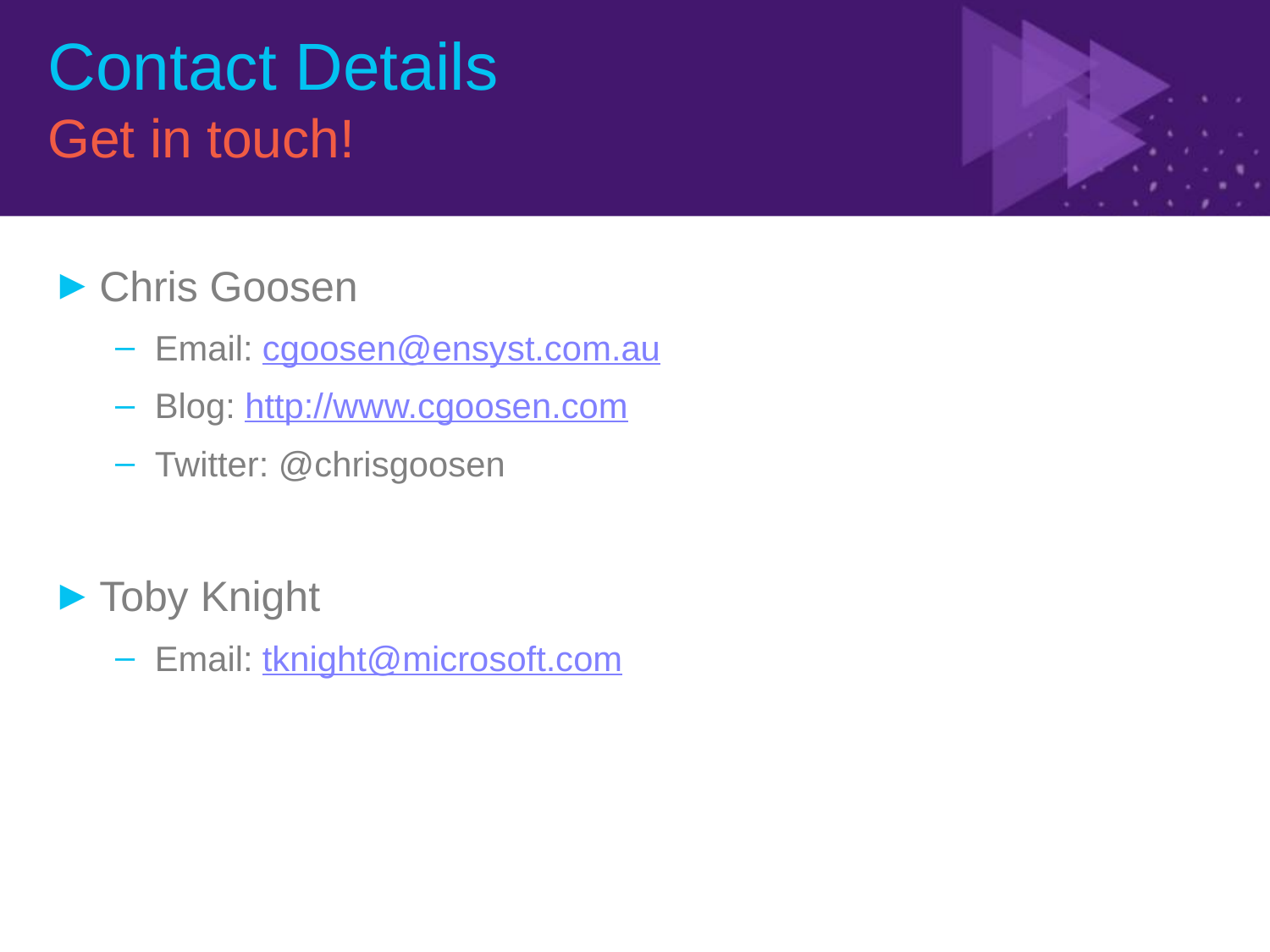

# Contact Details Get in touch!
Chris Goosen
Email: cgoosen@ensyst.com.au
Blog: http://www.cgoosen.com
Twitter: @chrisgoosen

Toby Knight
Email: tknight@microsoft.com